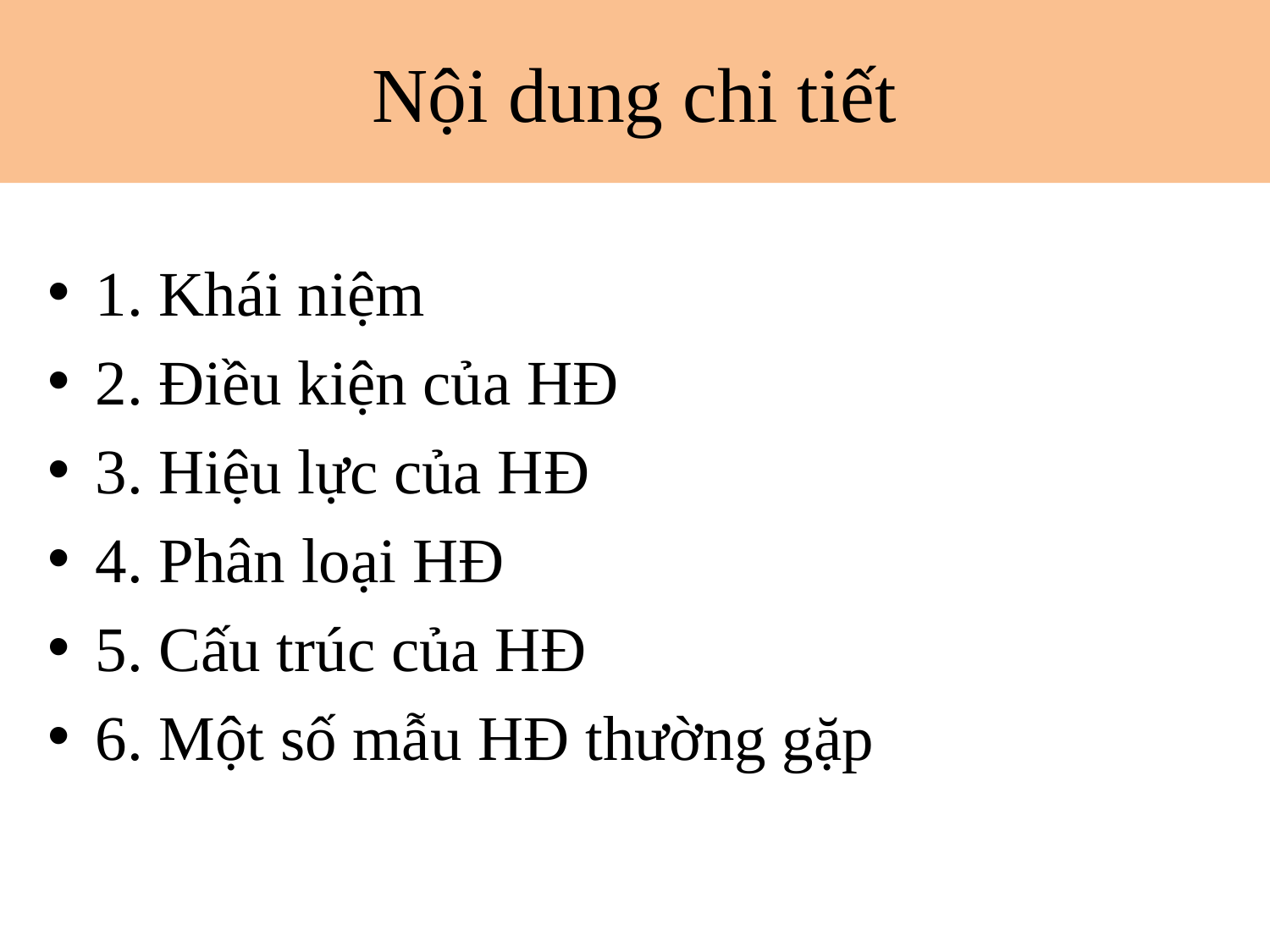

Nội dung chi tiết
# NỘI DUNG CHI TIẾT
1. Khái niệm
2. Điều kiện của HĐ
3. Hiệu lực của HĐ
4. Phân loại HĐ
5. Cấu trúc của HĐ
6. Một số mẫu HĐ thường gặp